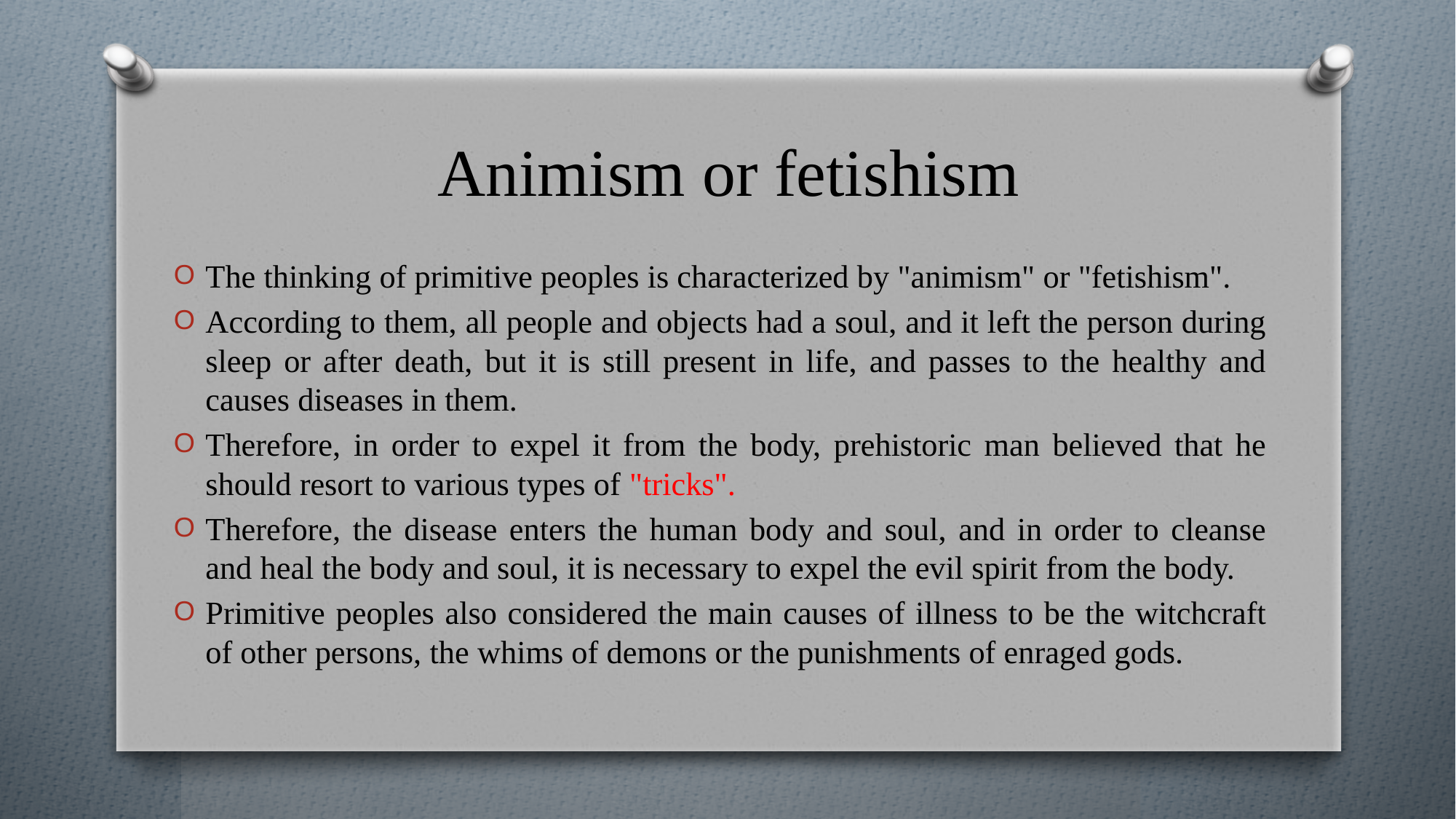

# Animism or fetishism
The thinking of primitive peoples is characterized by "animism" or "fetishism".
According to them, all people and objects had a soul, and it left the person during sleep or after death, but it is still present in life, and passes to the healthy and causes diseases in them.
Therefore, in order to expel it from the body, prehistoric man believed that he should resort to various types of "tricks".
Therefore, the disease enters the human body and soul, and in order to cleanse and heal the body and soul, it is necessary to expel the evil spirit from the body.
Primitive peoples also considered the main causes of illness to be the witchcraft of other persons, the whims of demons or the punishments of enraged gods.